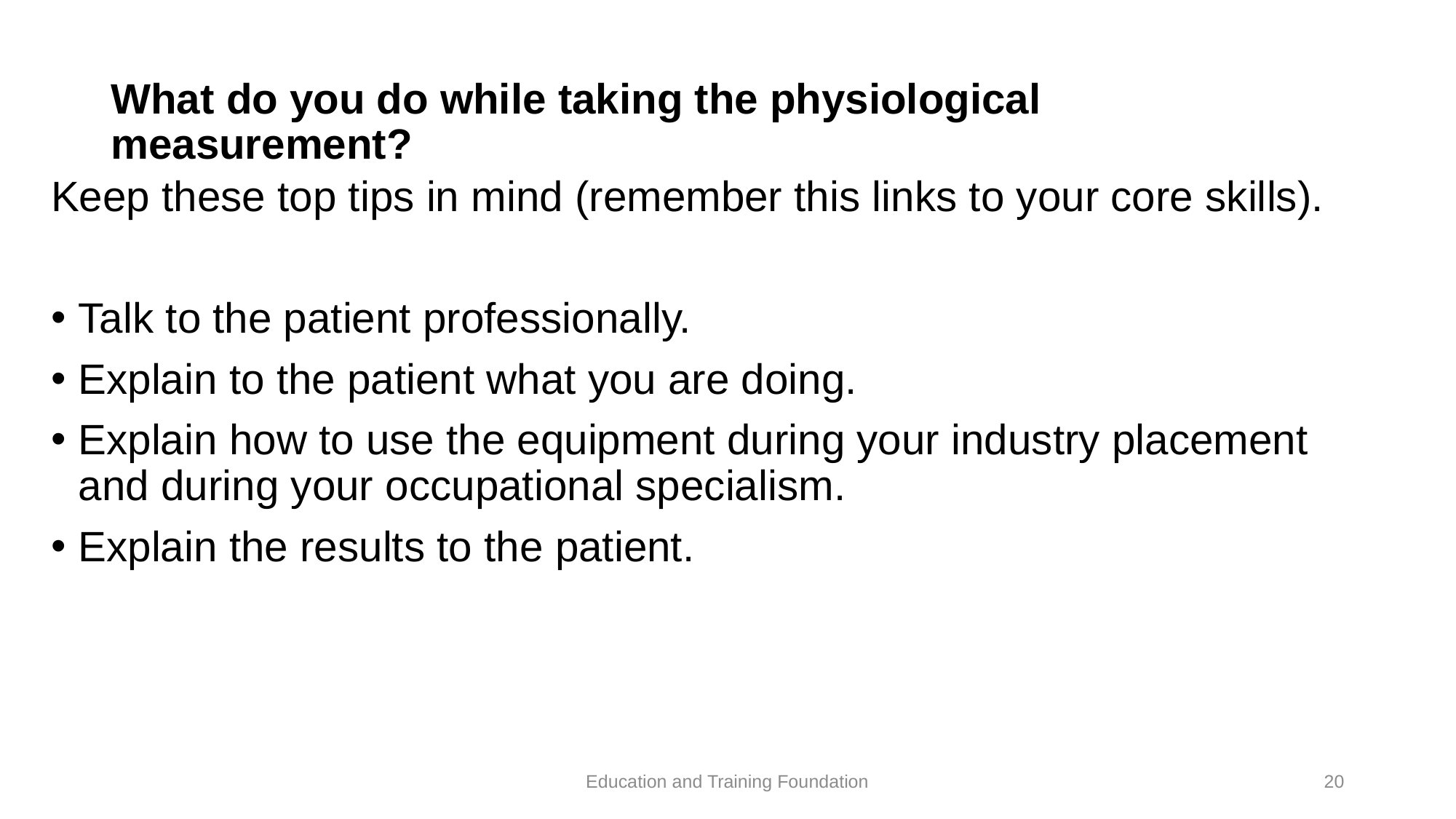

# What do you do while taking the physiological measurement?
Keep these top tips in mind (remember this links to your core skills).

Talk to the patient professionally.
Explain to the patient what you are doing.
Explain how to use the equipment during your industry placement and during your occupational specialism.
Explain the results to the patient.
Education and Training Foundation
20